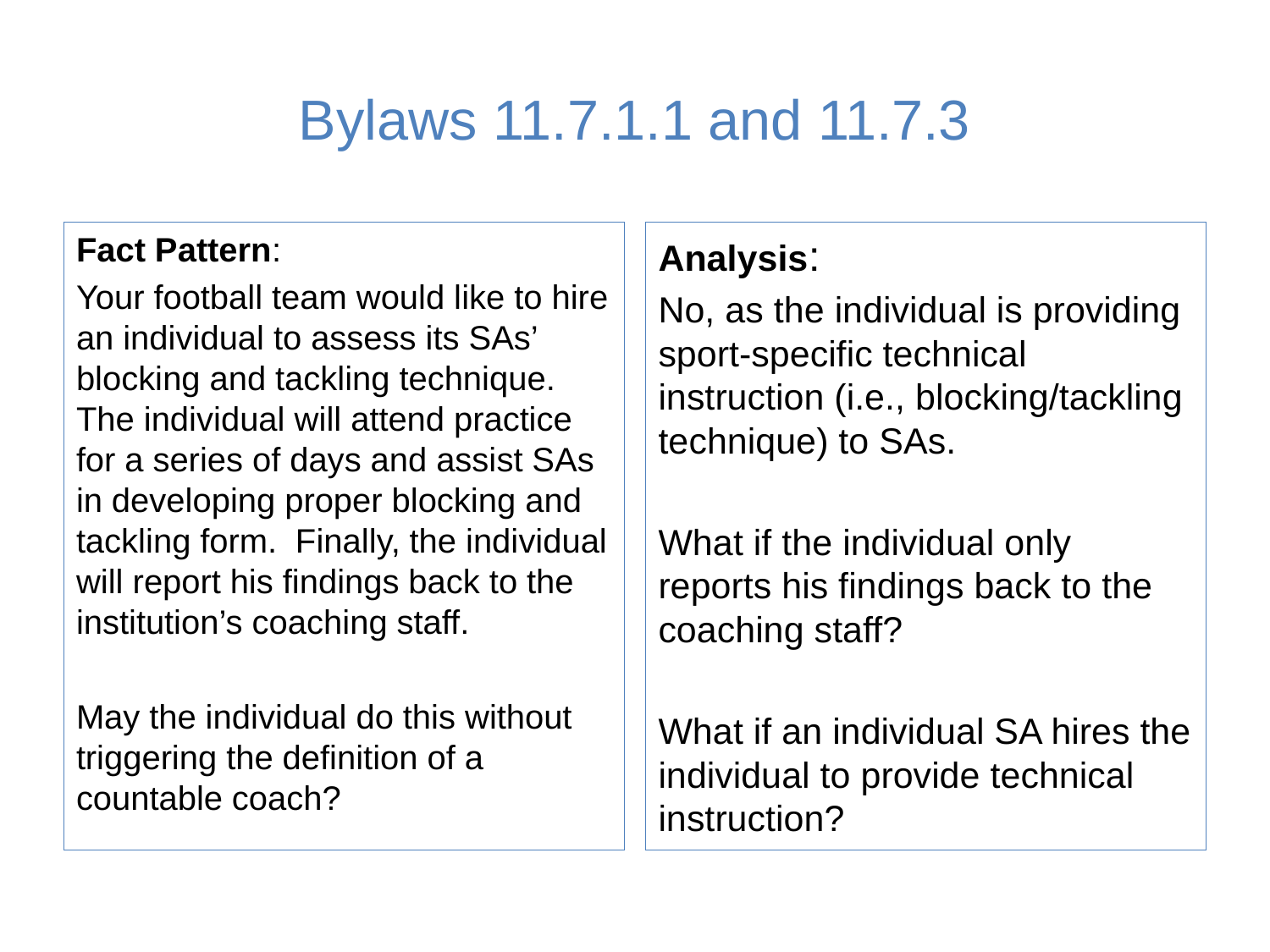

# Bylaws 11.7.1.1 and 11.7.3
Fact Pattern:
Your football team would like to hire an individual to assess its SAs’ blocking and tackling technique.  The individual will attend practice for a series of days and assist SAs in developing proper blocking and tackling form.  Finally, the individual will report his findings back to the institution’s coaching staff.

May the individual do this without triggering the definition of a countable coach?

Analysis:
No, as the individual is providing sport-specific technical instruction (i.e., blocking/tackling technique) to SAs.

What if the individual only reports his findings back to the coaching staff?

What if an individual SA hires the individual to provide technical instruction?